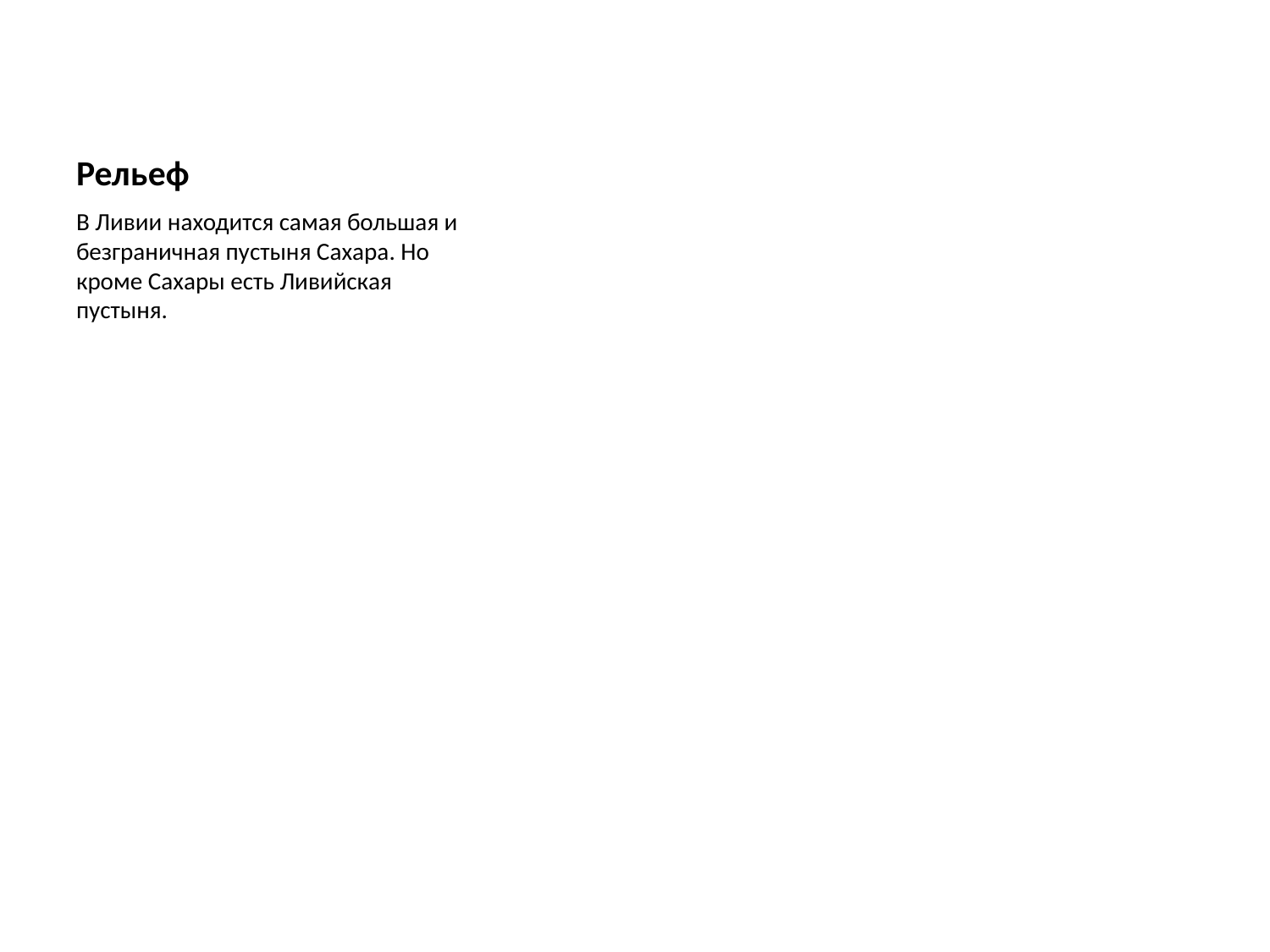

# Рельеф

В Ливии находится самая большая и безграничная пустыня Сахара. Но кроме Сахары есть Ливийская пустыня.